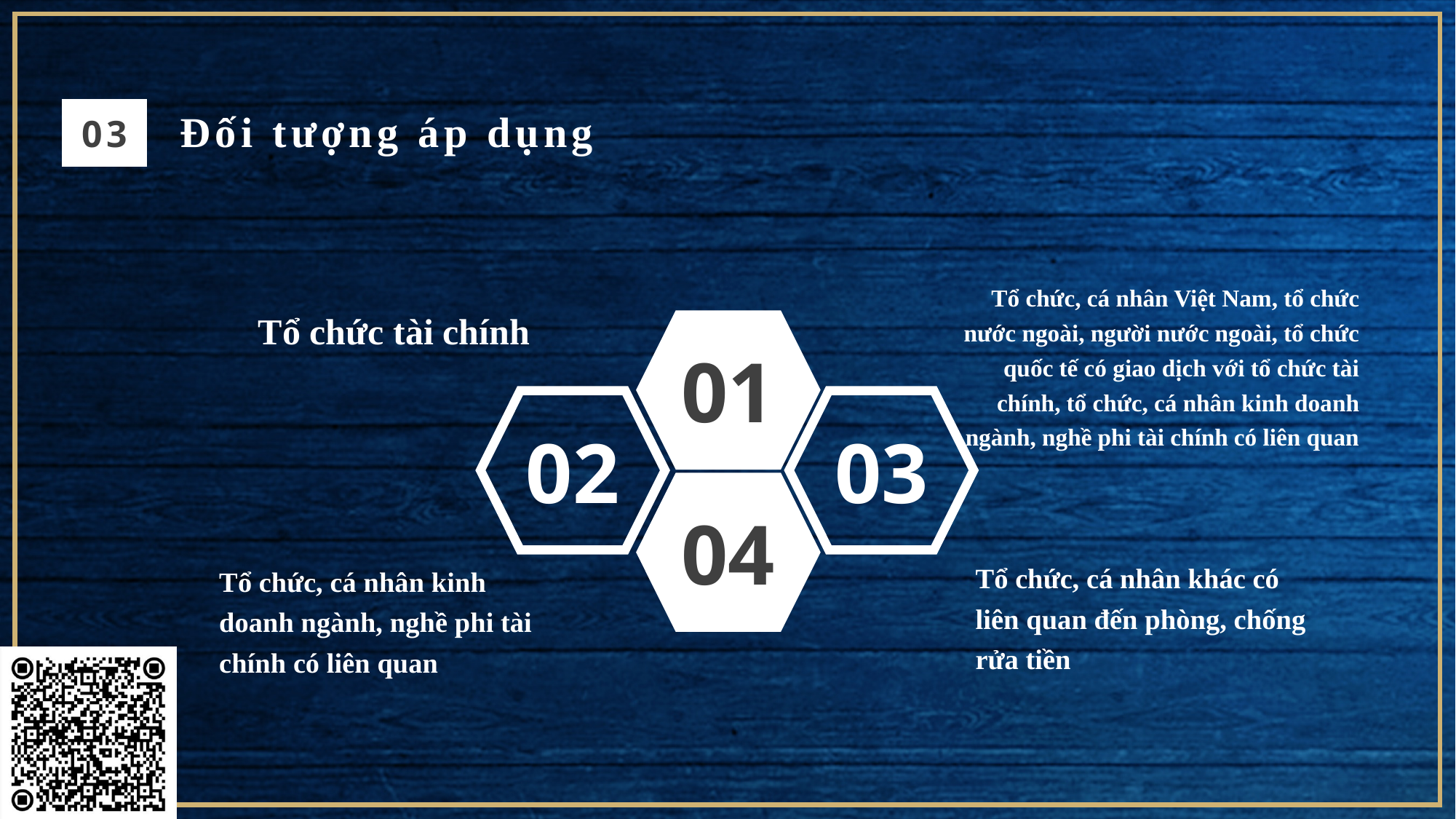

03
Đối tượng áp dụng
Tổ chức, cá nhân Việt Nam, tổ chức nước ngoài, người nước ngoài, tổ chức quốc tế có giao dịch với tổ chức tài chính, tổ chức, cá nhân kinh doanh ngành, nghề phi tài chính có liên quan
Tổ chức tài chính
01
02
03
04
Tổ chức, cá nhân khác có liên quan đến phòng, chống rửa tiền
Tổ chức, cá nhân kinh doanh ngành, nghề phi tài chính có liên quan